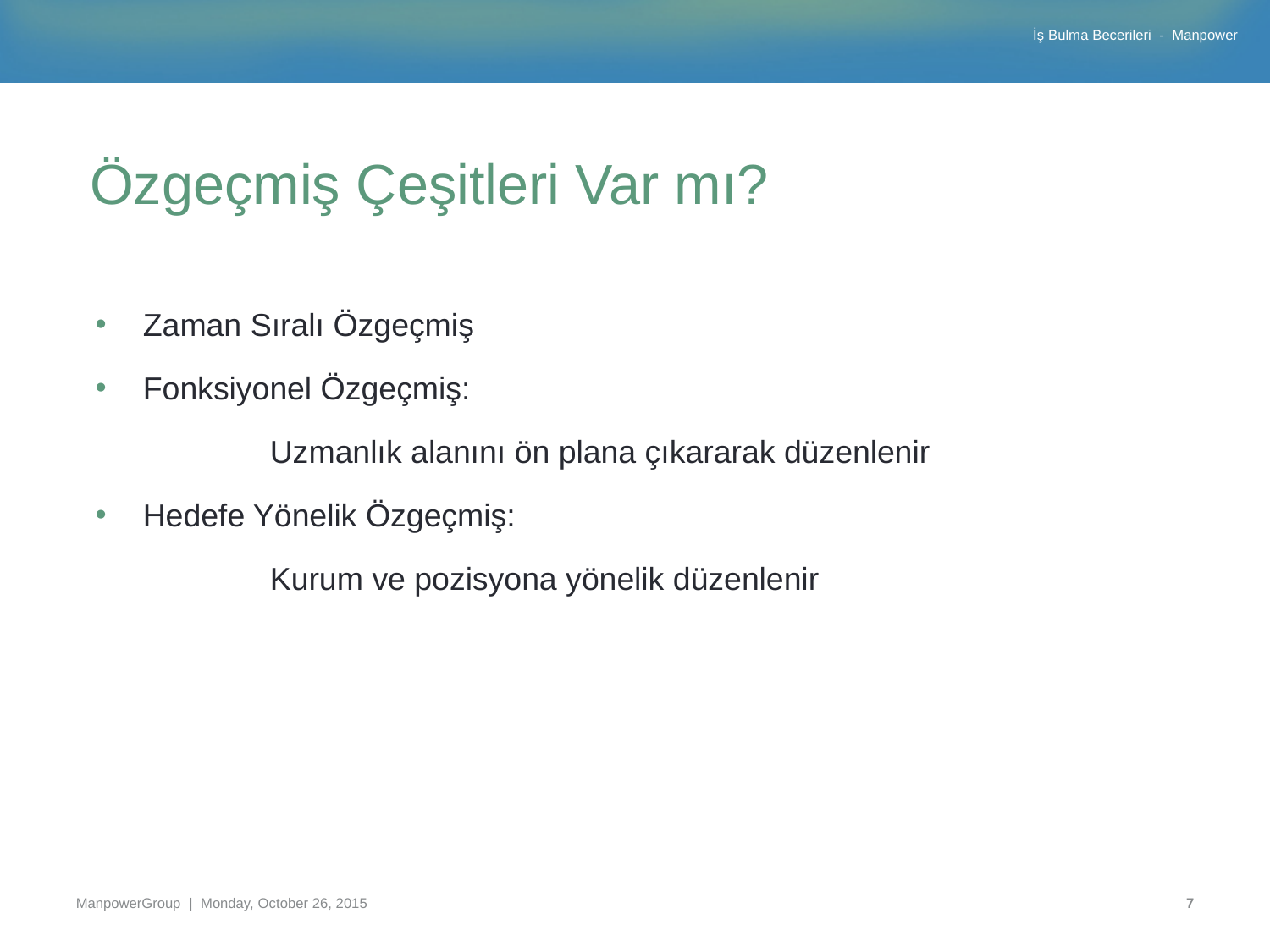

# Özgeçmiş Çeşitleri Var mı?
Zaman Sıralı Özgeçmiş
Fonksiyonel Özgeçmiş:
		Uzmanlık alanını ön plana çıkararak düzenlenir
Hedefe Yönelik Özgeçmiş:
		Kurum ve pozisyona yönelik düzenlenir